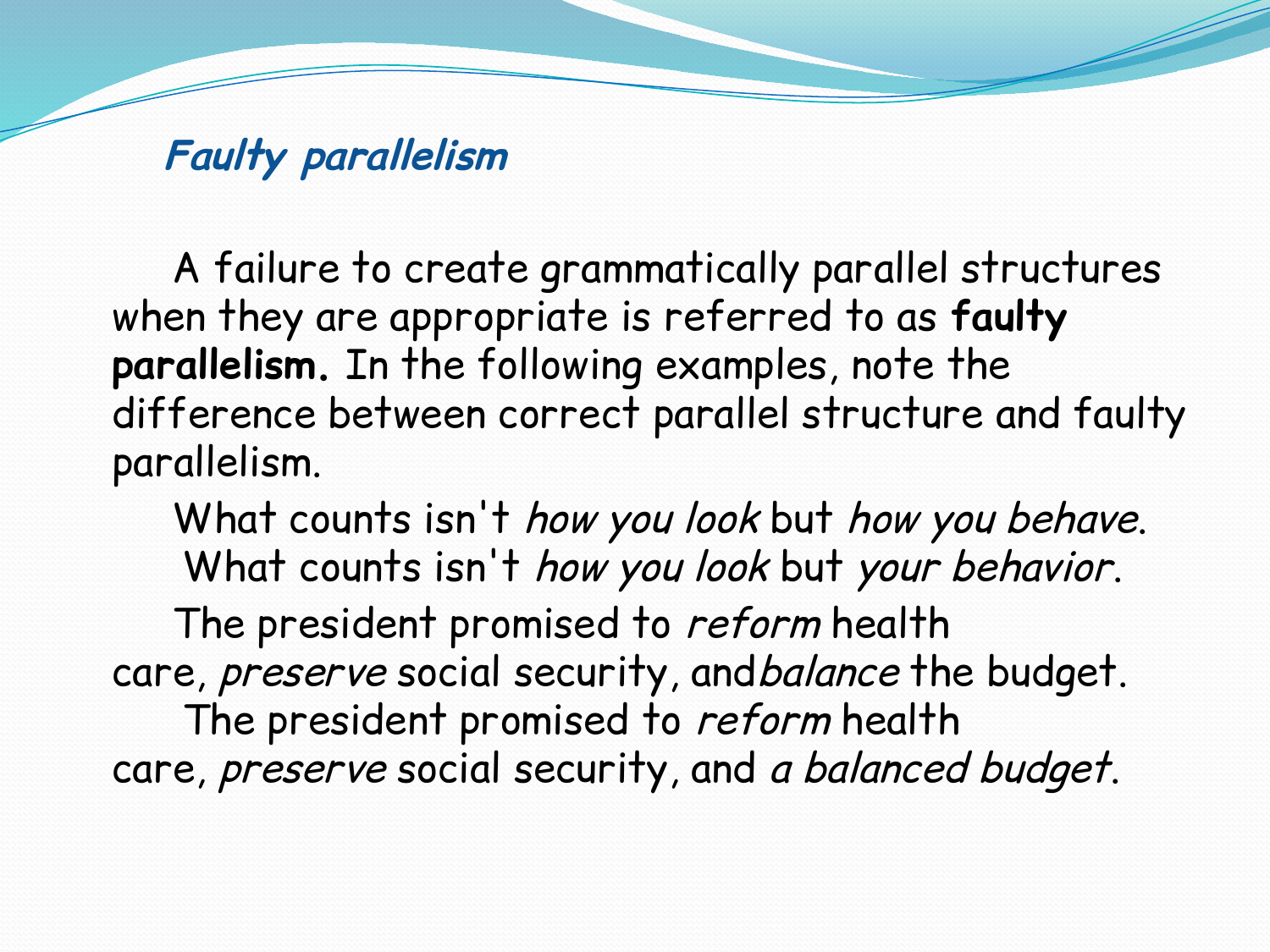

Faulty parallelism

        A failure to create grammatically parallel structures when they are appropriate is referred to as faulty parallelism. In the following examples, note the difference between correct parallel structure and faulty parallelism.
        What counts isn't how you look but how you behave. 
    What counts isn't how you look but your behavior.
        The president promised to reform health care, preserve social security, andbalance the budget. 
    The president promised to reform health care, preserve social security, and a balanced budget.